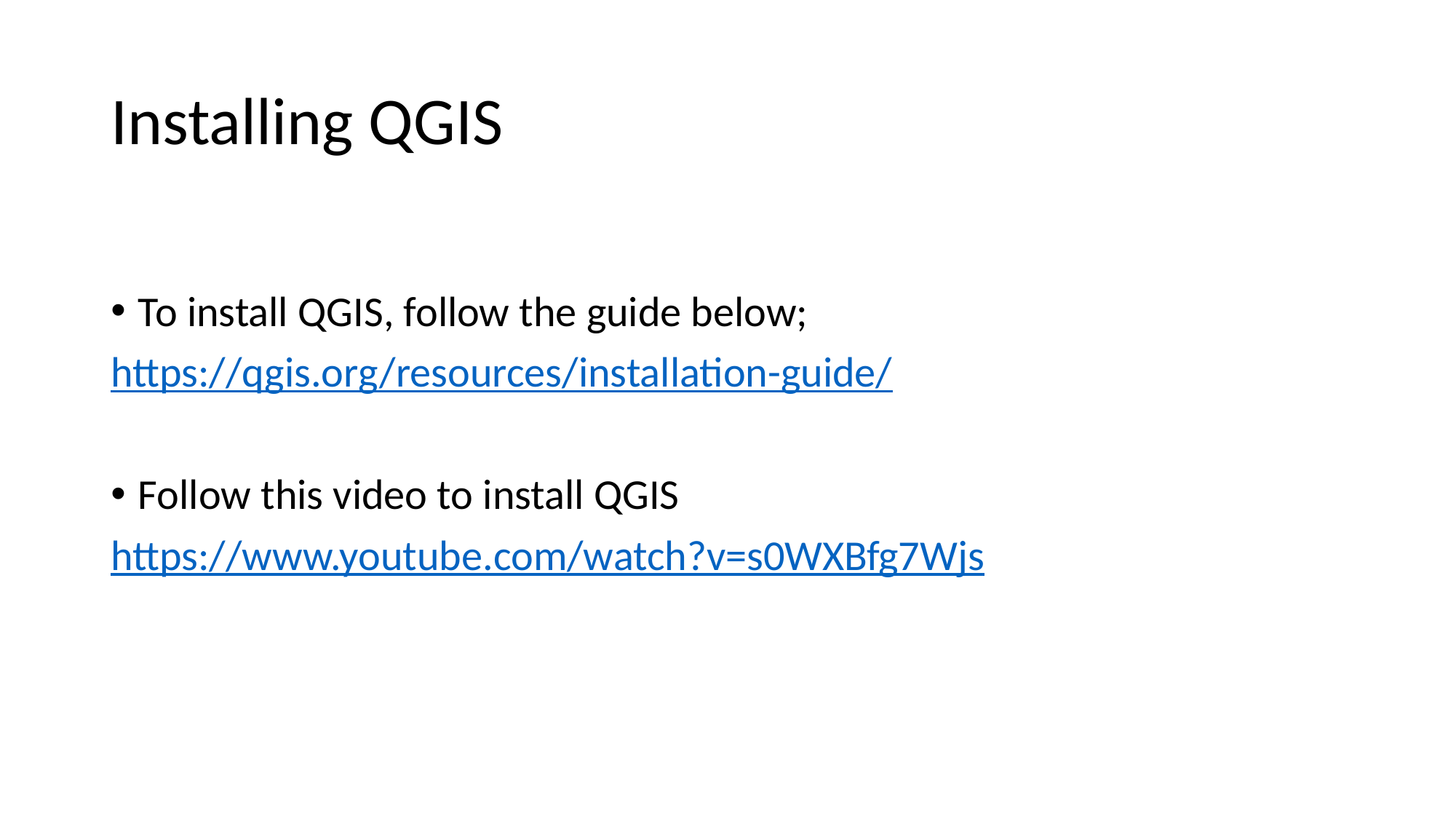

# Installing QGIS

To install QGIS, follow the guide below;
https://qgis.org/resources/installation-guide/

Follow this video to install QGIS
https://www.youtube.com/watch?v=s0WXBfg7Wjs